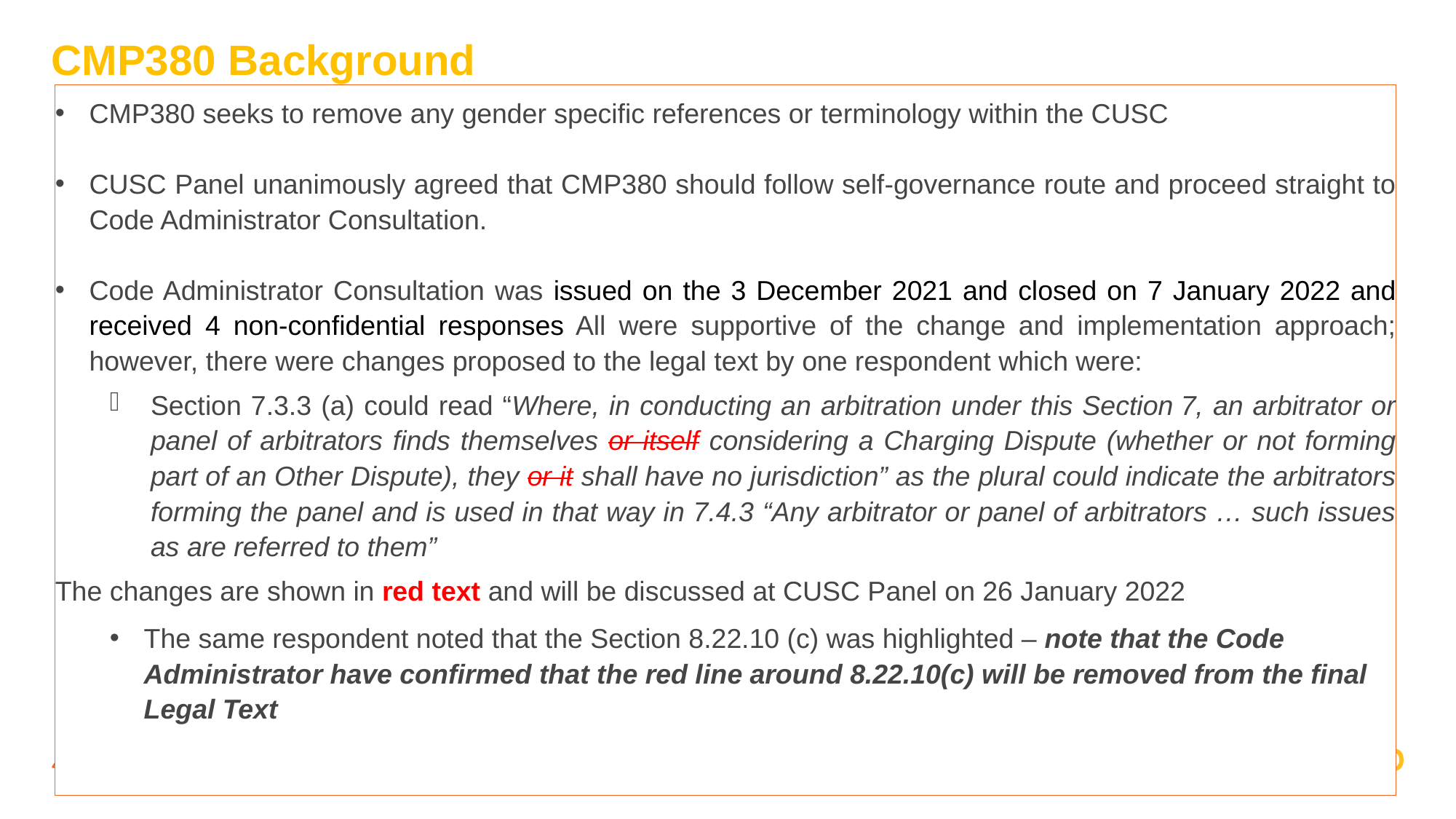

# CMP380 Background
CMP380 seeks to remove any gender specific references or terminology within the CUSC

CUSC Panel unanimously agreed that CMP380 should follow self-governance route and proceed straight to Code Administrator Consultation.

Code Administrator Consultation was issued on the 3 December 2021 and closed on 7 January 2022 and received 4 non-confidential responses All were supportive of the change and implementation approach; however, there were changes proposed to the legal text by one respondent which were:
Section 7.3.3 (a) could read “Where, in conducting an arbitration under this Section 7, an arbitrator or panel of arbitrators finds themselves or itself considering a Charging Dispute (whether or not forming part of an Other Dispute), they or it shall have no jurisdiction” as the plural could indicate the arbitrators forming the panel and is used in that way in 7.4.3 “Any arbitrator or panel of arbitrators … such issues as are referred to them”
The changes are shown in red text and will be discussed at CUSC Panel on 26 January 2022
The same respondent noted that the Section 8.22.10 (c) was highlighted – note that the Code Administrator have confirmed that the red line around 8.22.10(c) will be removed from the final Legal Text